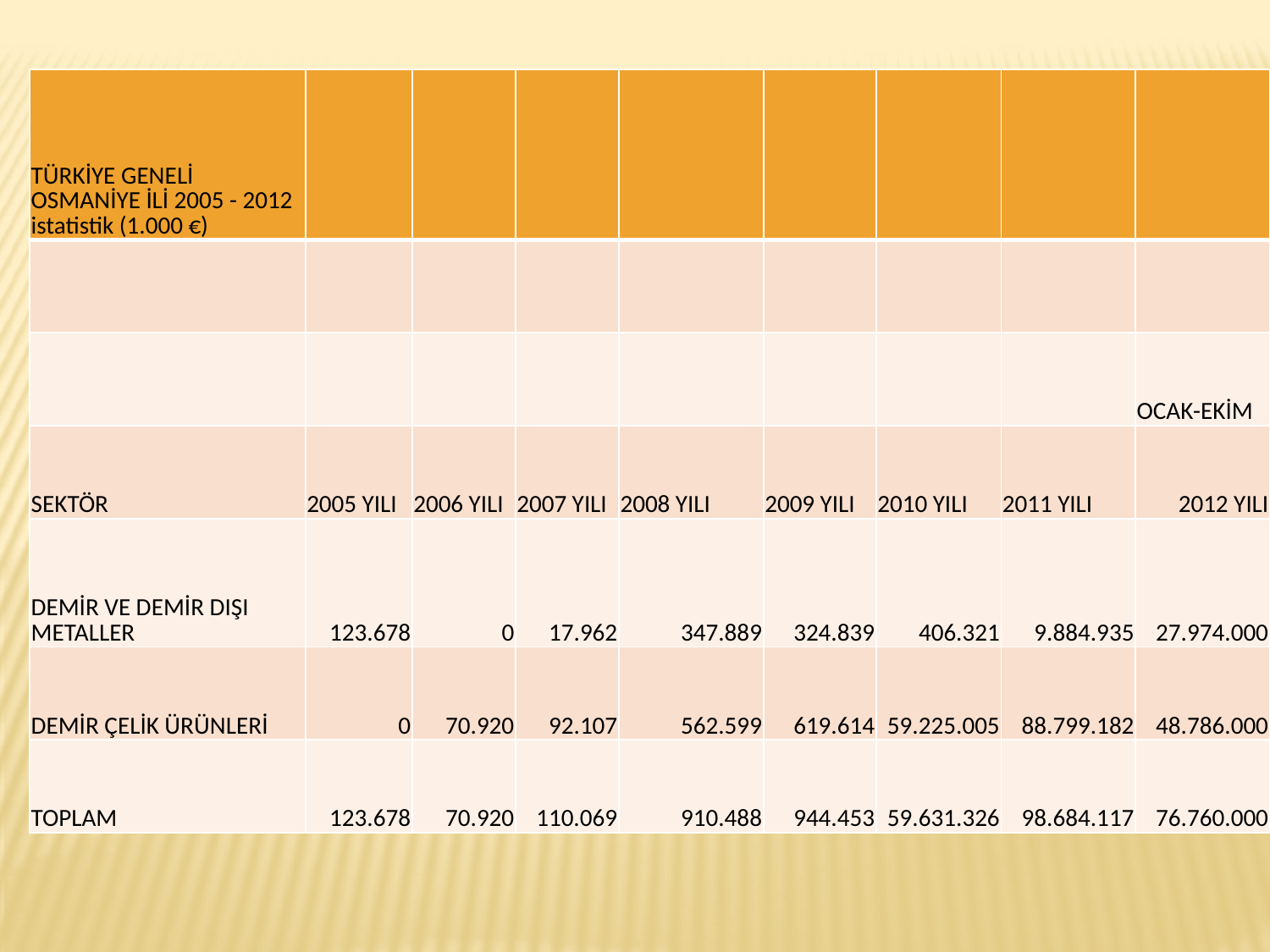

| TÜRKİYE GENELİ OSMANİYE İLİ 2005 - 2012 istatistik (1.000 €) |  |  |  |  |  |  |  |  |
| --- | --- | --- | --- | --- | --- | --- | --- | --- |
|  |  |  |  |  |  |  |  |  |
|  |  |  |  |  |  |  |  | OCAK-EKİM |
| SEKTÖR | 2005 YILI | 2006 YILI | 2007 YILI | 2008 YILI | 2009 YILI | 2010 YILI | 2011 YILI | 2012 YILI |
| DEMİR VE DEMİR DIŞI METALLER | 123.678 | 0 | 17.962 | 347.889 | 324.839 | 406.321 | 9.884.935 | 27.974.000 |
| DEMİR ÇELİK ÜRÜNLERİ | 0 | 70.920 | 92.107 | 562.599 | 619.614 | 59.225.005 | 88.799.182 | 48.786.000 |
| TOPLAM | 123.678 | 70.920 | 110.069 | 910.488 | 944.453 | 59.631.326 | 98.684.117 | 76.760.000 |